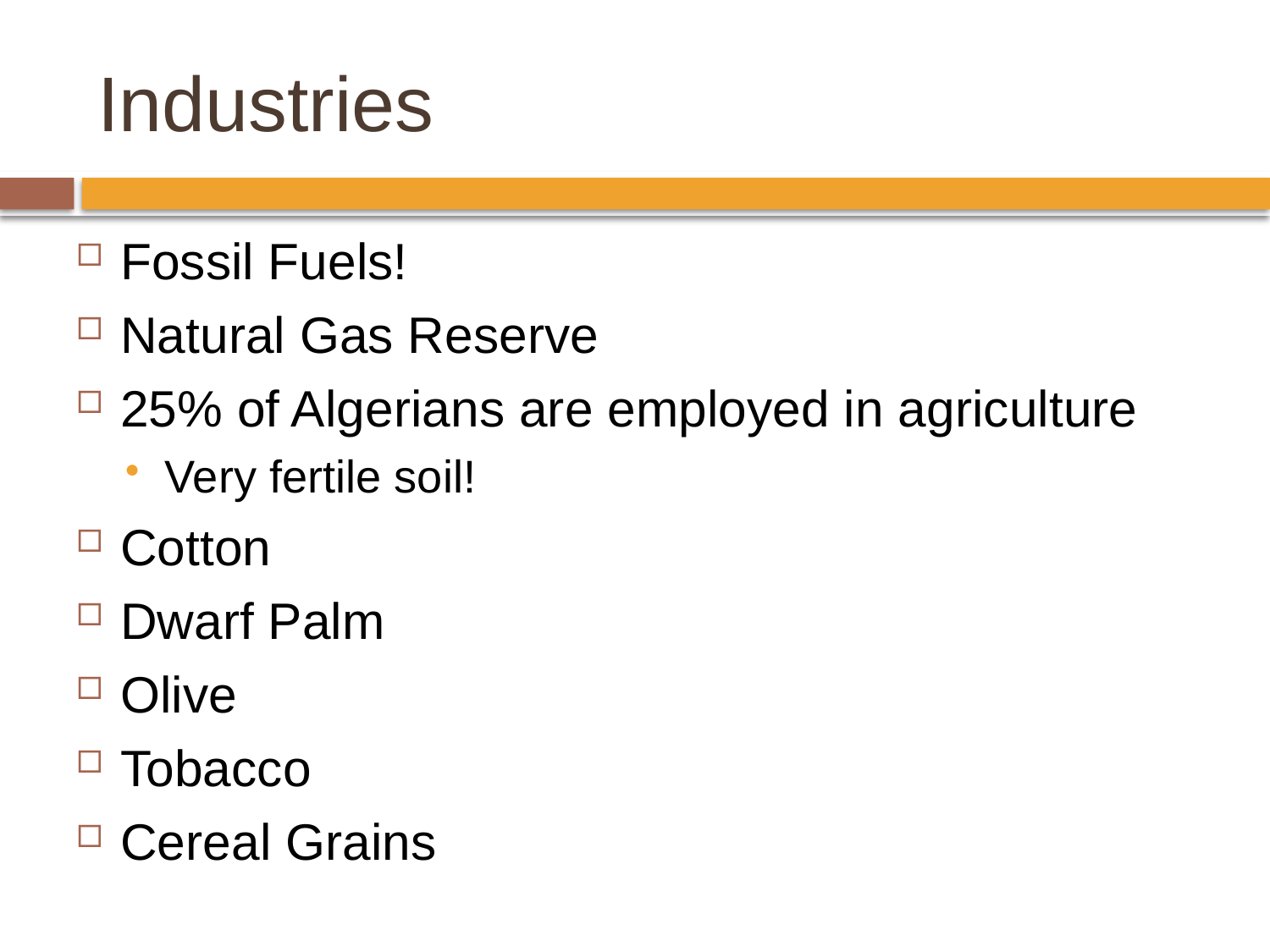

# Industries
Fossil Fuels!
Natural Gas Reserve
25% of Algerians are employed in agriculture
Very fertile soil!
Cotton
Dwarf Palm
Olive
Tobacco
Cereal Grains